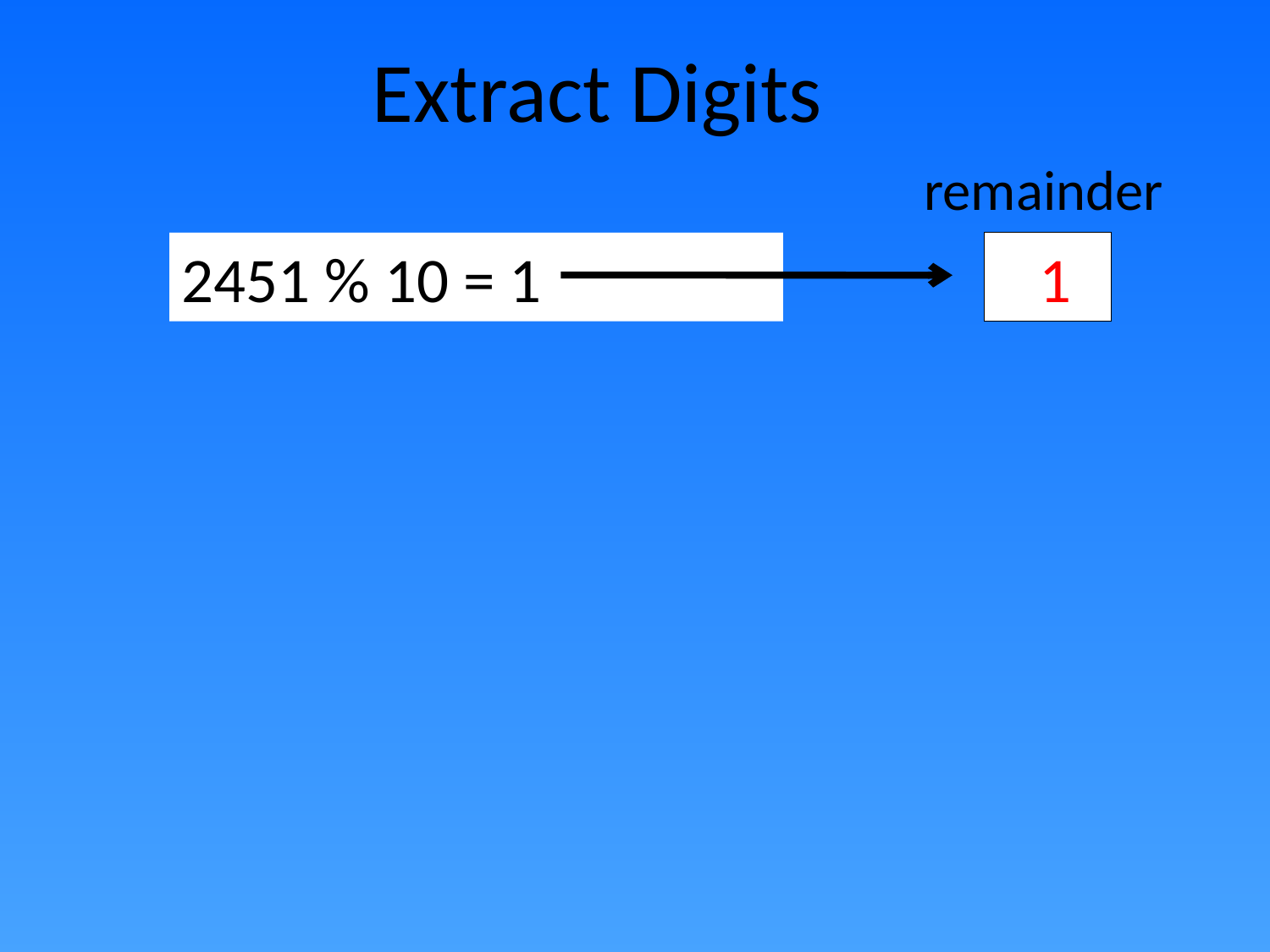

Extract Digits
remainder
2451 % 10 = 1
 1